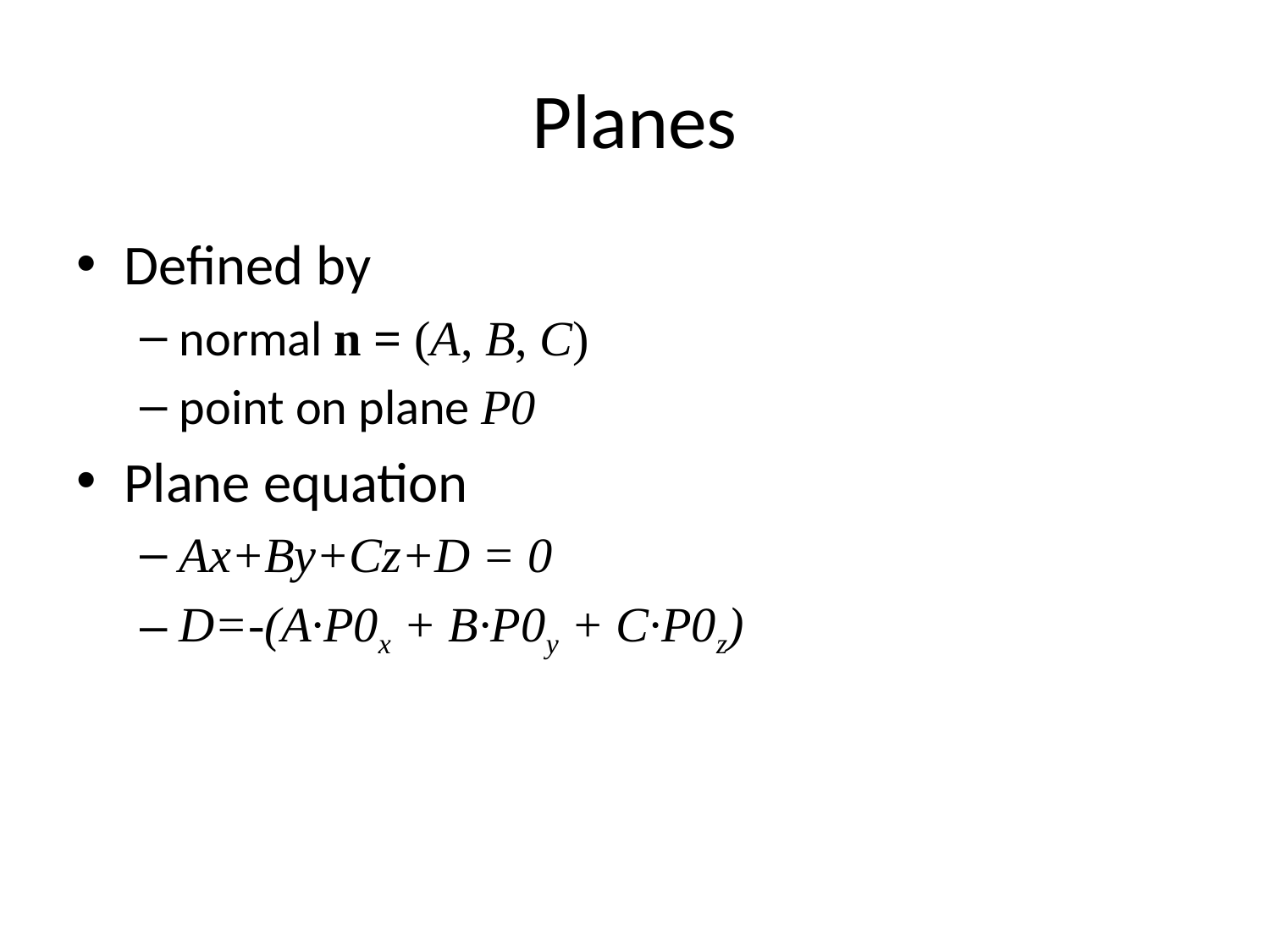

# Planes
Defined by
normal n = (A, B, C)
point on plane P0
Plane equation
Ax+By+Cz+D = 0
D=-(A·P0x + B·P0y + C·P0z)